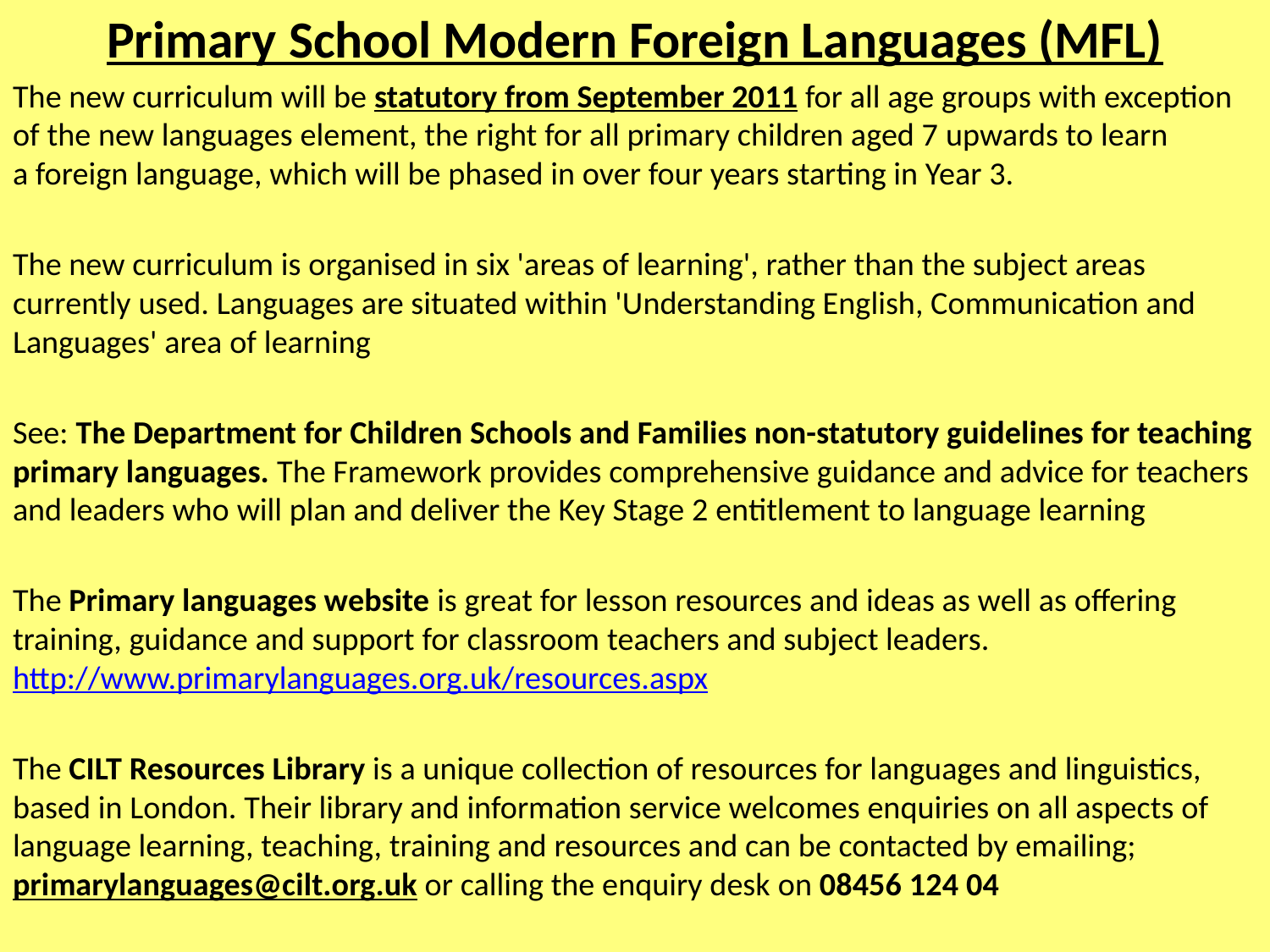

Primary School Modern Foreign Languages (MFL)
The new curriculum will be statutory from September 2011 for all age groups with exception of the new languages element, the right for all primary children aged 7 upwards to learn a foreign language, which will be phased in over four years starting in Year 3.

The new curriculum is organised in six 'areas of learning', rather than the subject areas currently used. Languages are situated within 'Understanding English, Communication and Languages' area of learning

See: The Department for Children Schools and Families non-statutory guidelines for teaching primary languages. The Framework provides comprehensive guidance and advice for teachers and leaders who will plan and deliver the Key Stage 2 entitlement to language learning

The Primary languages website is great for lesson resources and ideas as well as offering training, guidance and support for classroom teachers and subject leaders.  http://www.primarylanguages.org.uk/resources.aspx

The CILT Resources Library is a unique collection of resources for languages and linguistics, based in London. Their library and information service welcomes enquiries on all aspects of language learning, teaching, training and resources and can be contacted by emailing; primarylanguages@cilt.org.uk or calling the enquiry desk on 08456 124 04